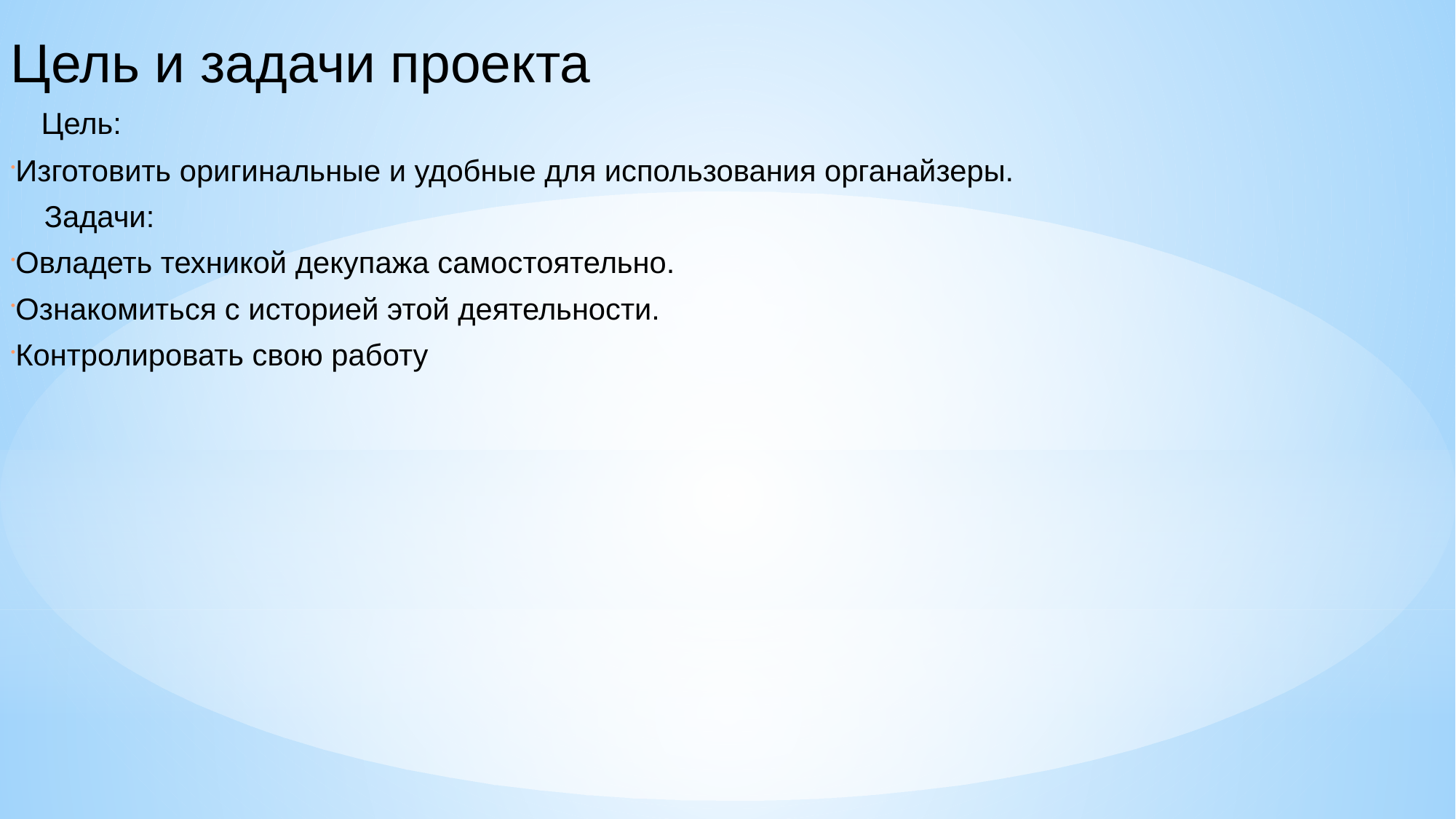

Цель и задачи проекта
   Цель:
Изготовить оригинальные и удобные для использования органайзеры.
    Задачи:
Овладеть техникой декупажа самостоятельно.
Ознакомиться с историей этой деятельности.
Контролировать свою работу